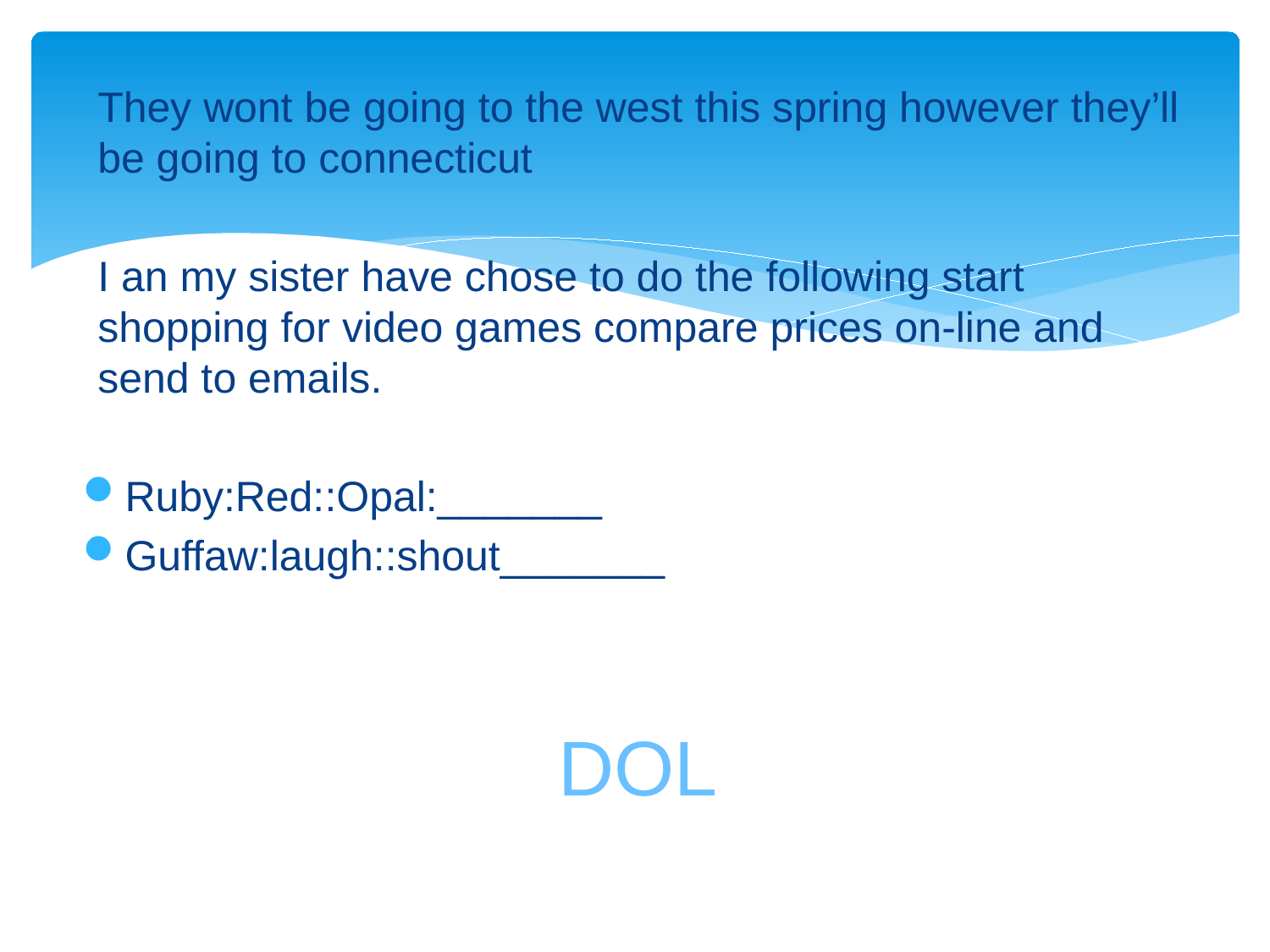

They wont be going to the west this spring however they’ll be going to connecticut

I an my sister have chose to do the following start shopping for video games compare prices on-line and send to emails.

Ruby:Red::Opal:_______
Guffaw:laugh::shout_______
# DOL